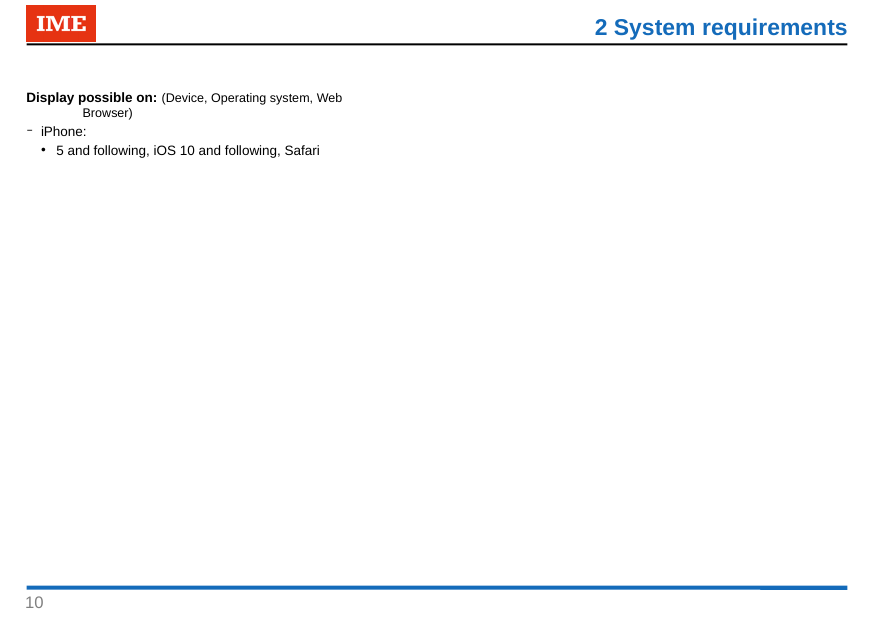

2 System requirements

Display possible on: (Device, Operating system, Web Browser)
iPhone:
5 and following, iOS 10 and following, Safari